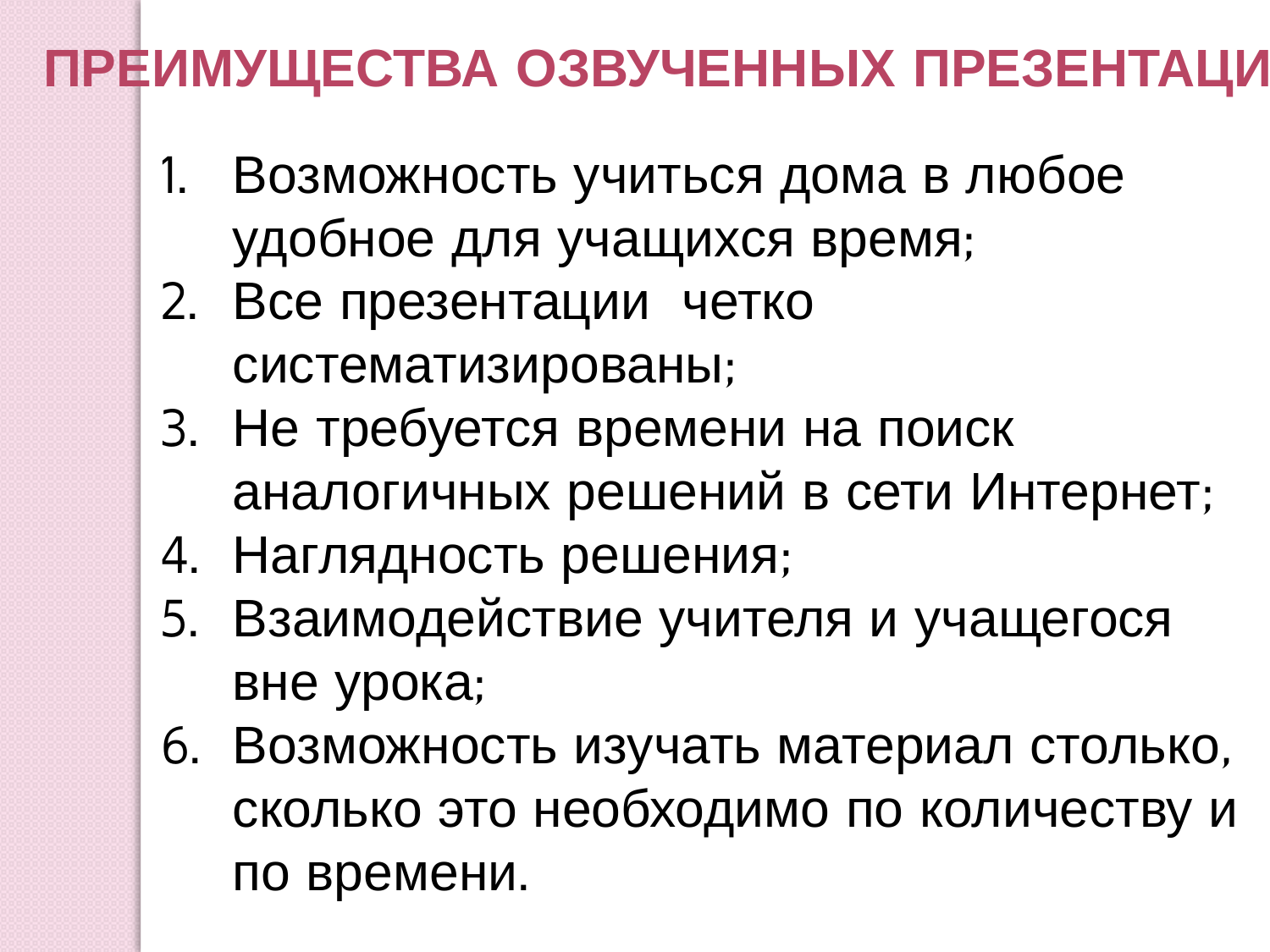

Преимущества озвученных презентаций:
Возможность учиться дома в любое удобное для учащихся время;
Все презентации  четко систематизированы;
Не требуется времени на поиск аналогичных решений в сети Интернет;
Наглядность решения;
Взаимодействие учителя и учащегося вне урока;
Возможность изучать материал столько, сколько это необходимо по количеству и по времени.